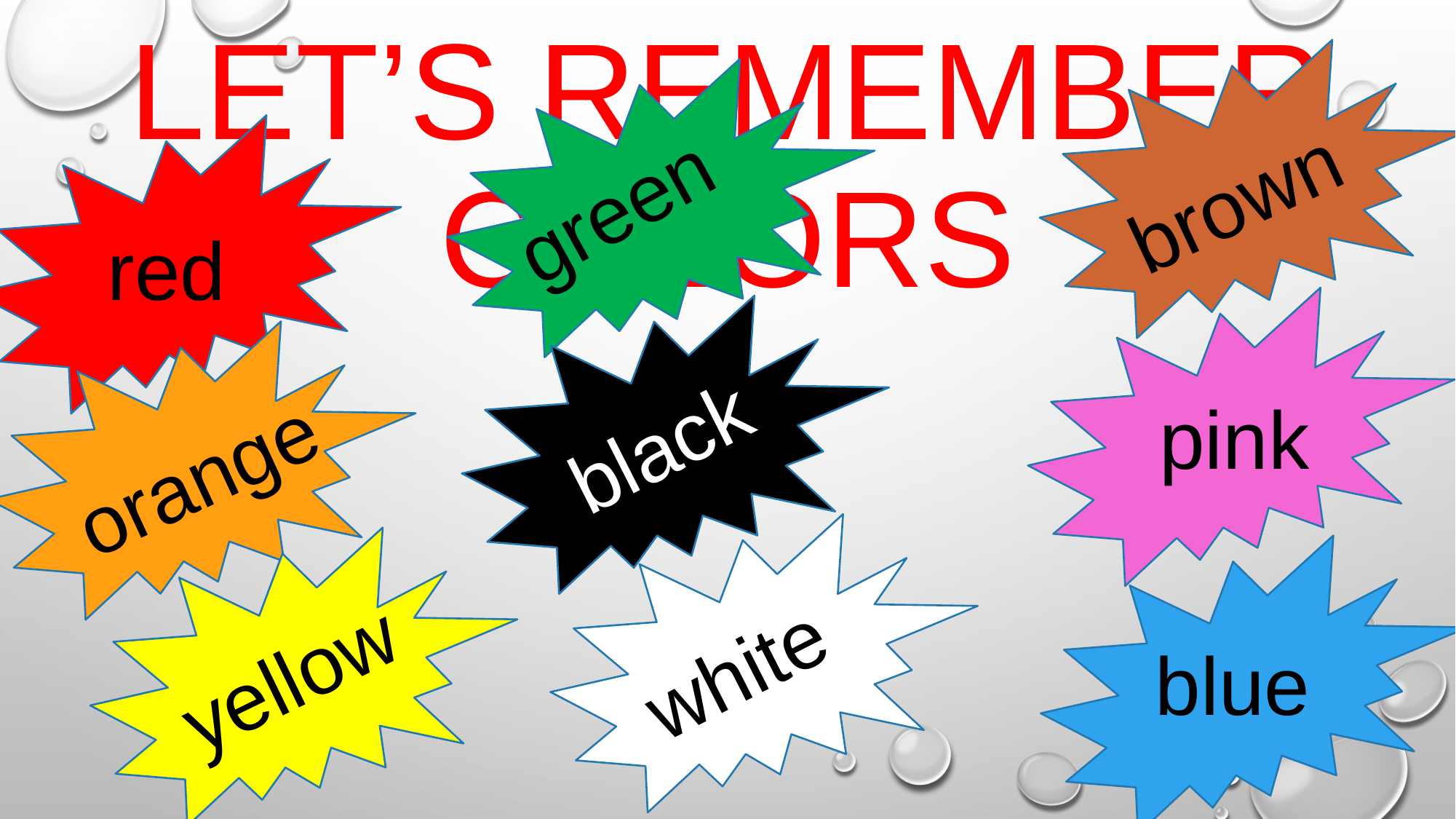

# Let’s remember colors

brown
green
red

pink
black
orange

white
yellow
blue